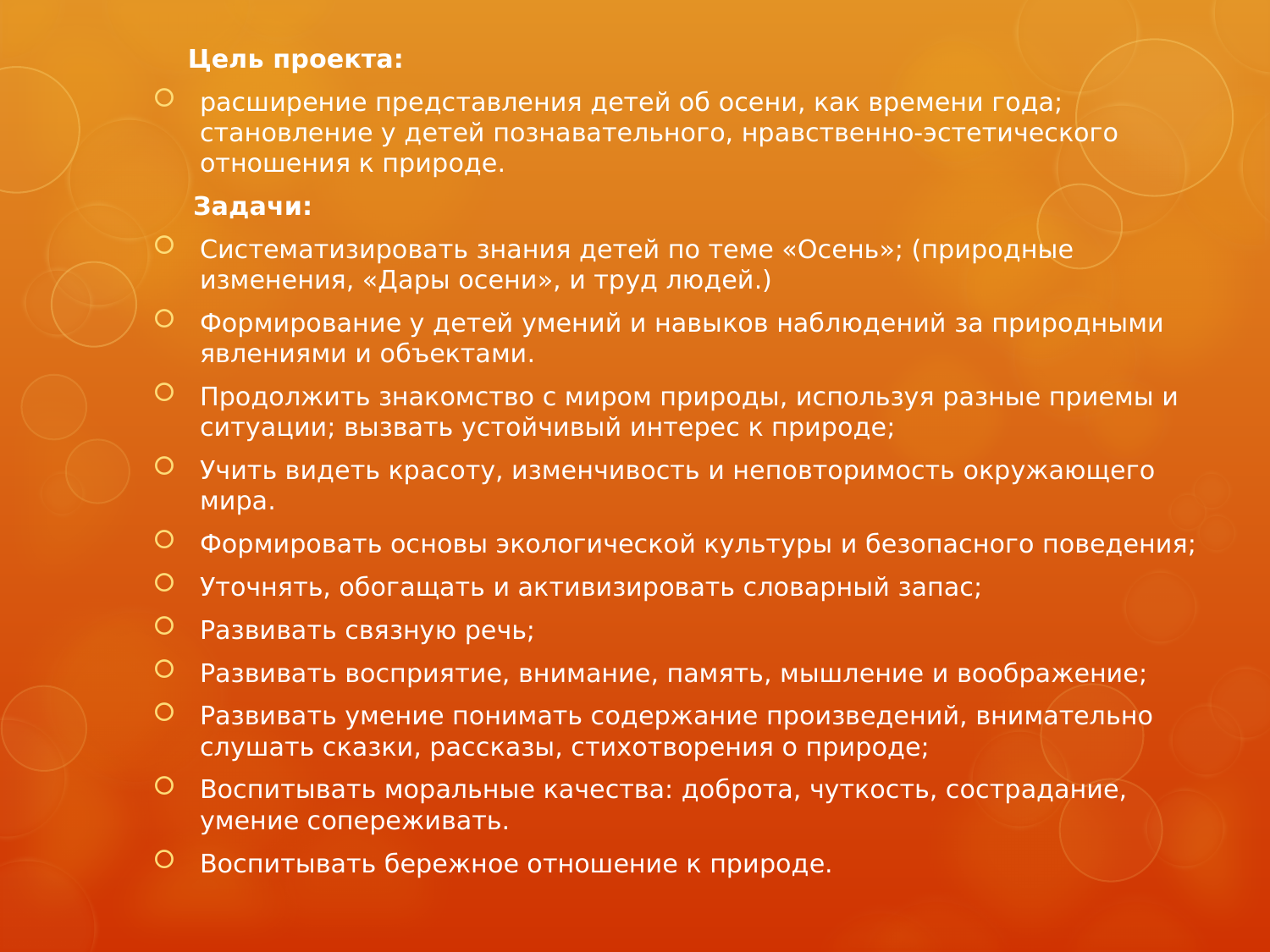

Цель проекта:
расширение представления детей об осени, как времени года; становление у детей познавательного, нравственно-эстетического отношения к природе.
     Задачи:
Систематизировать знания детей по теме «Осень»; (природные изменения, «Дары осени», и труд людей.)
Формирование у детей умений и навыков наблюдений за природными явлениями и объектами.
Продолжить знакомство с миром природы, используя разные приемы и ситуации; вызвать устойчивый интерес к природе;
Учить видеть красоту, изменчивость и неповторимость окружающего мира.
Формировать основы экологической культуры и безопасного поведения;
Уточнять, обогащать и активизировать словарный запас;
Развивать связную речь;
Развивать восприятие, внимание, память, мышление и воображение;
Развивать умение понимать содержание произведений, внимательно слушать сказки, рассказы, стихотворения о природе;
Воспитывать моральные качества: доброта, чуткость, сострадание, умение сопереживать.
Воспитывать бережное отношение к природе.